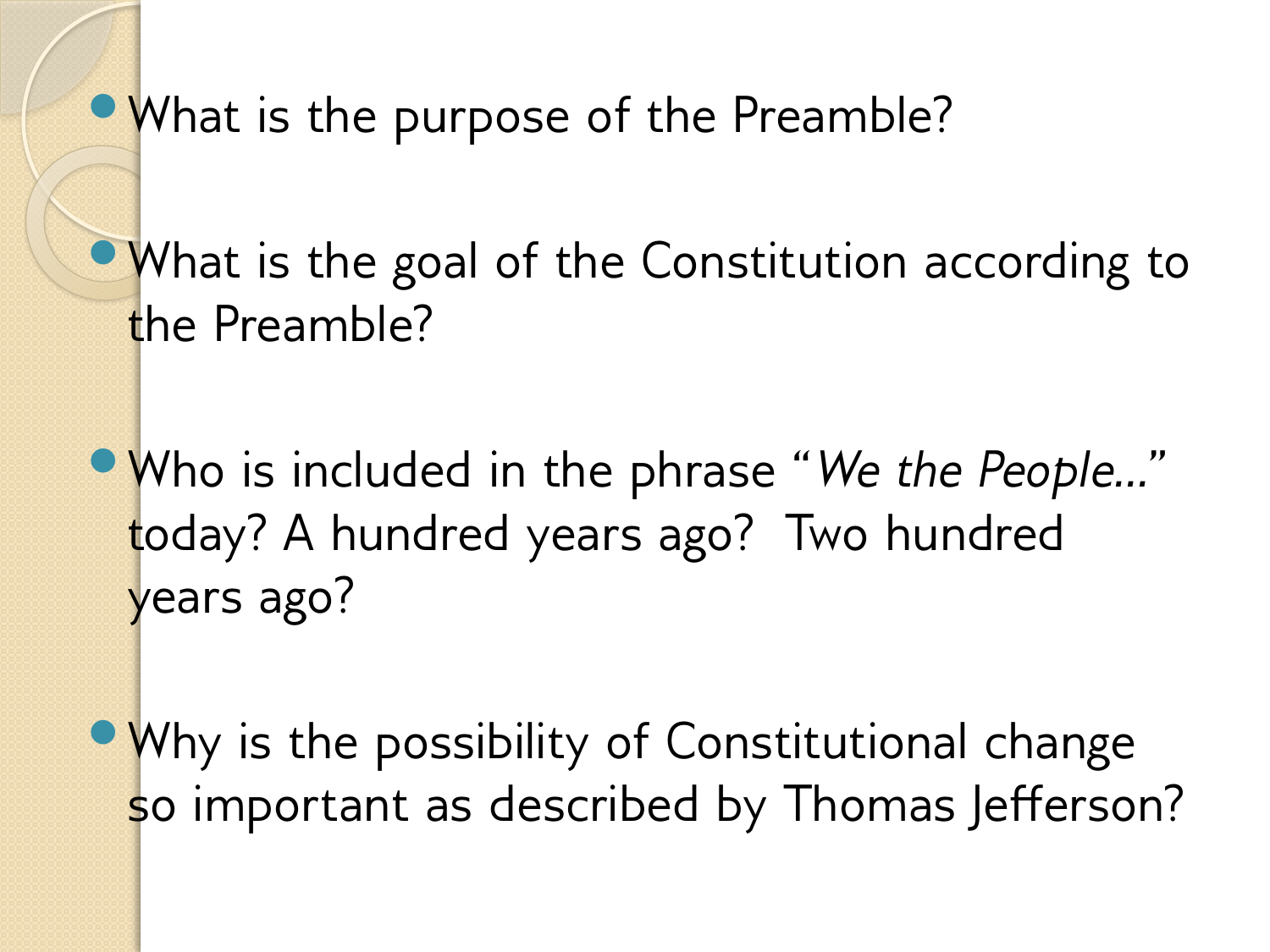

What is the purpose of the Preamble?

What is the goal of the Constitution according to the Preamble?

Who is included in the phrase “We the People...” today? A hundred years ago?  Two hundred years ago?

Why is the possibility of Constitutional change so important as described by Thomas Jefferson?